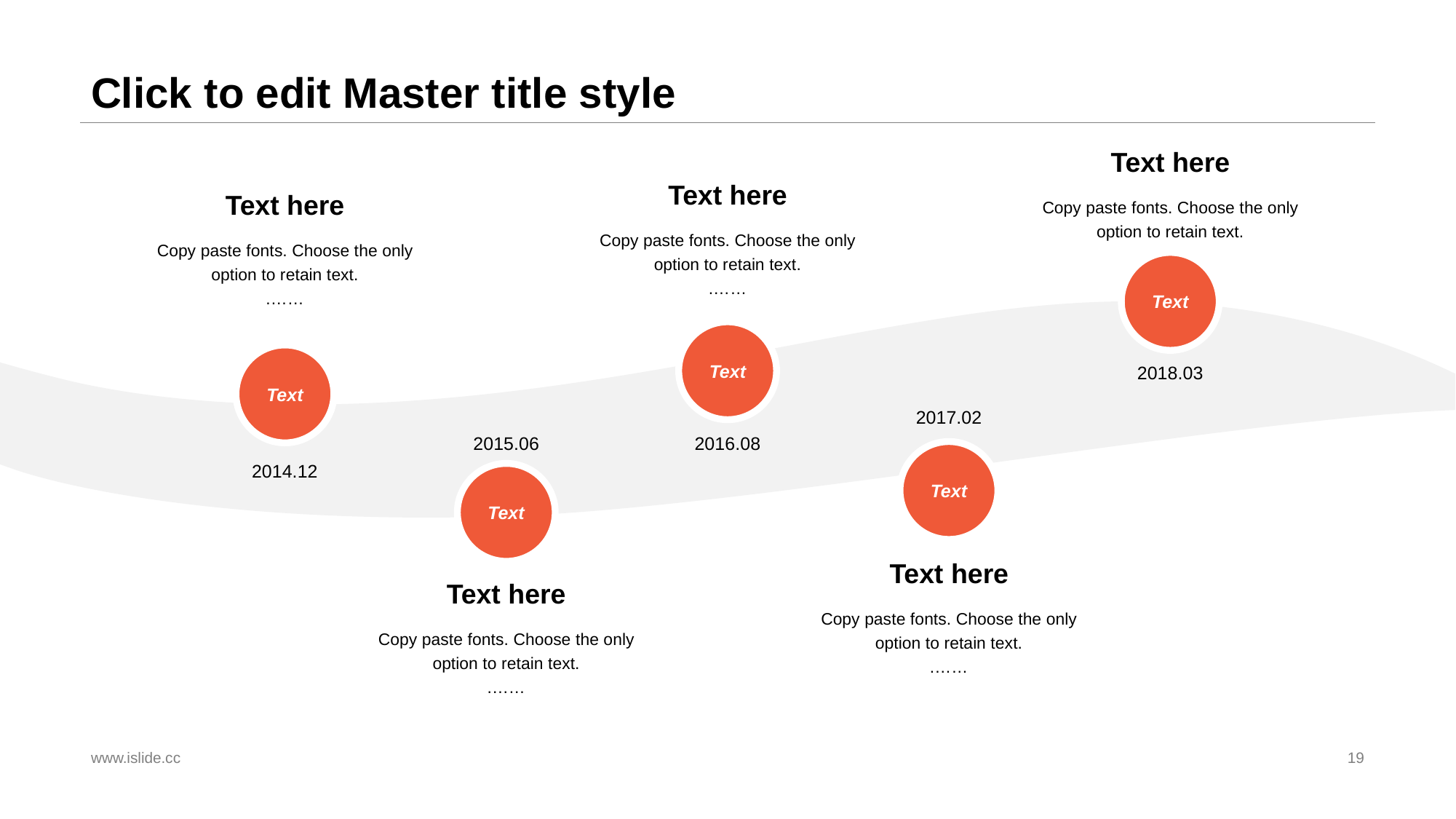

# Click to edit Master title style
Text here
Copy paste fonts. Choose the only option to retain text.
Text here
Copy paste fonts. Choose the only option to retain text.
.……
Text here
Copy paste fonts. Choose the only option to retain text.
.……
Text

Text
Text
2018.03
2017.02
2015.06
2016.08
Text
2014.12
Text
Text here
Copy paste fonts. Choose the only option to retain text.
.……
Text here
Copy paste fonts. Choose the only option to retain text.
.……
www.islide.cc
19